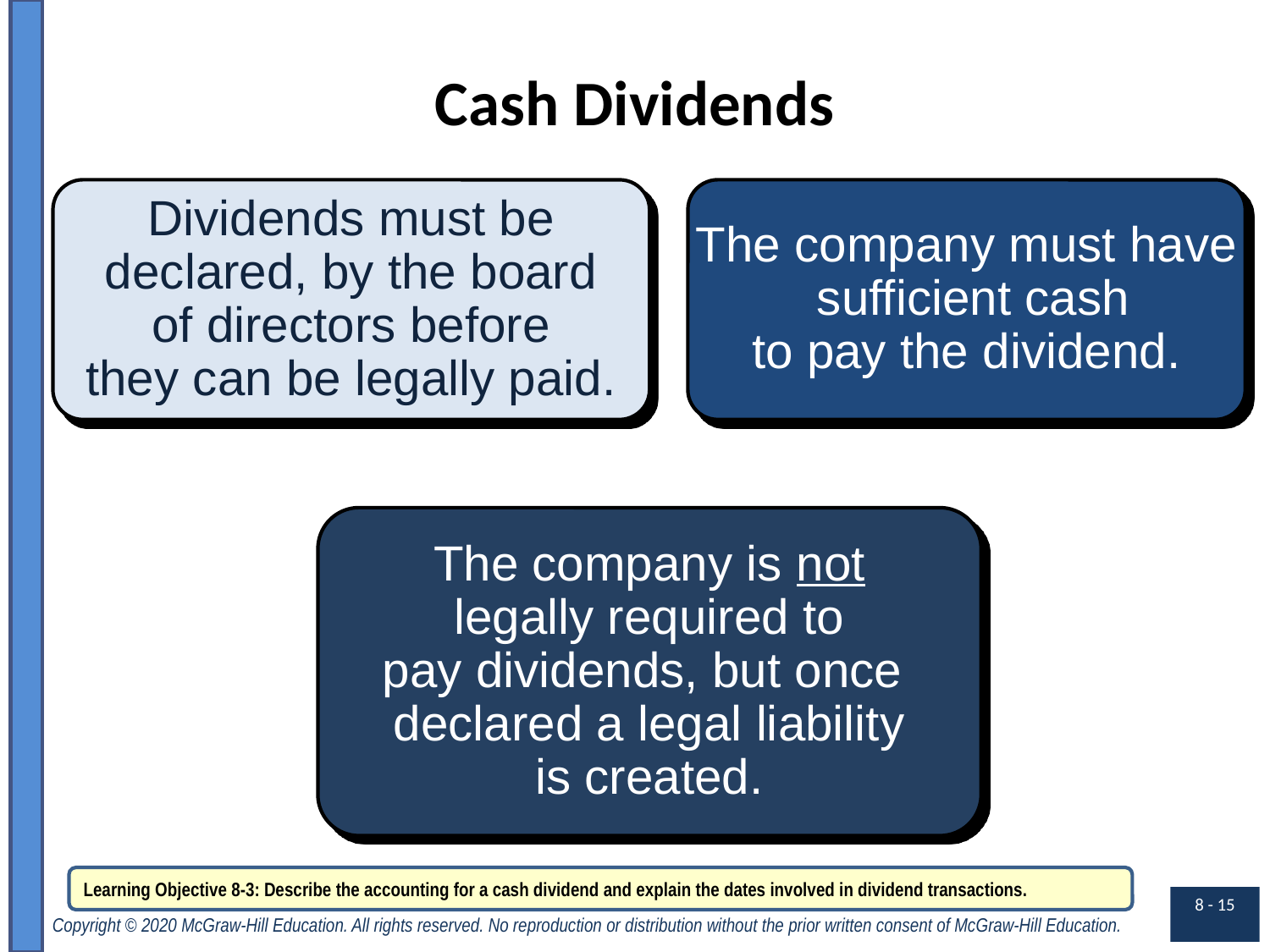

# Cash Dividends
Dividends must be
declared, by the board
of directors before
they can be legally paid.
The company must have
 sufficient cash
to pay the dividend.
The company is not
legally required to
pay dividends, but once
declared a legal liability
is created.
Learning Objective 8-3: Describe the accounting for a cash dividend and explain the dates involved in dividend transactions.